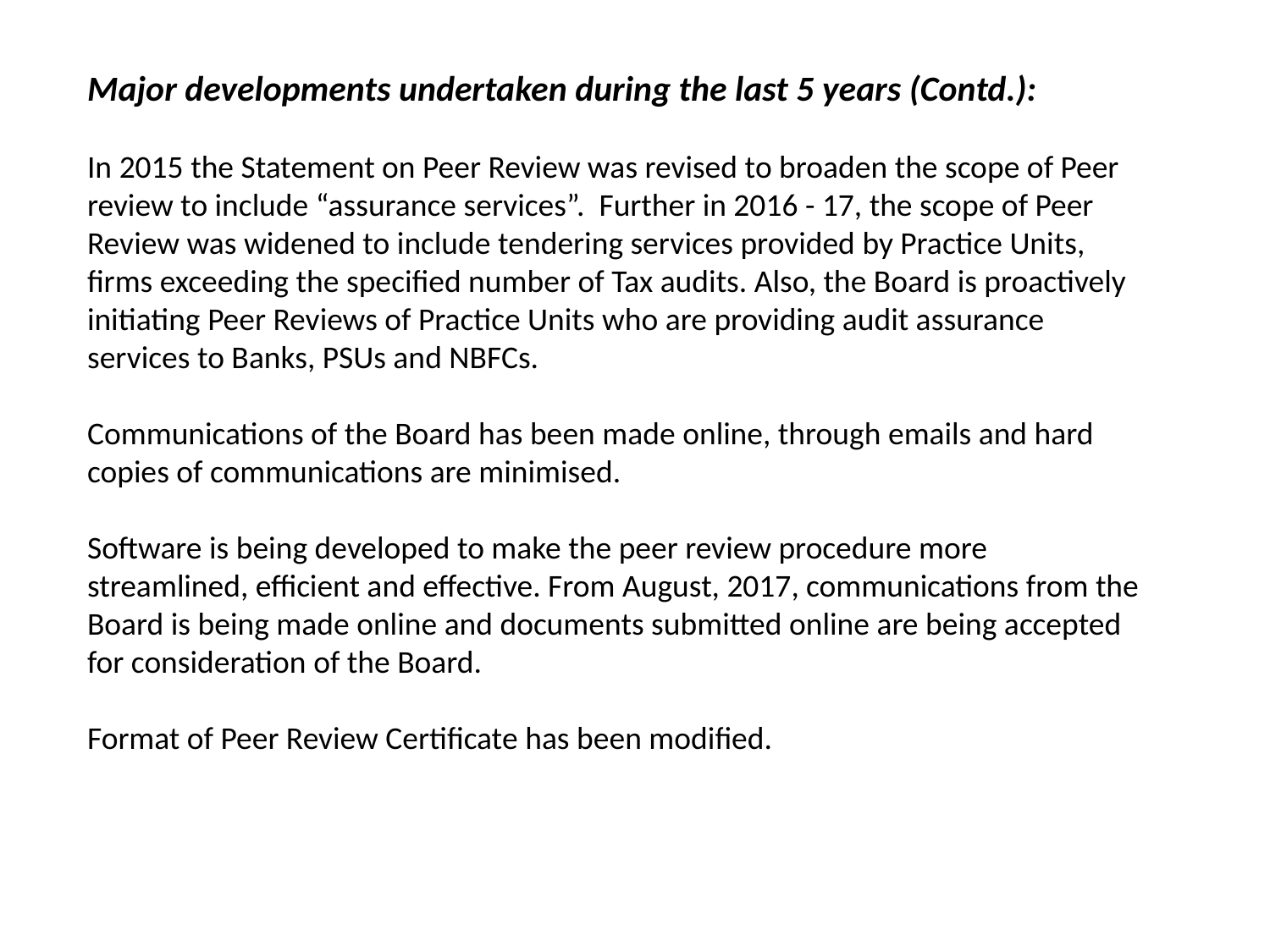

Major developments undertaken during the last 5 years (Contd.):

In 2015 the Statement on Peer Review was revised to broaden the scope of Peer review to include “assurance services”.  Further in 2016 - 17, the scope of Peer Review was widened to include tendering services provided by Practice Units, firms exceeding the specified number of Tax audits. Also, the Board is proactively initiating Peer Reviews of Practice Units who are providing audit assurance services to Banks, PSUs and NBFCs.

Communications of the Board has been made online, through emails and hard copies of communications are minimised.

Software is being developed to make the peer review procedure more streamlined, efficient and effective. From August, 2017, communications from the Board is being made online and documents submitted online are being accepted for consideration of the Board.

Format of Peer Review Certificate has been modified.